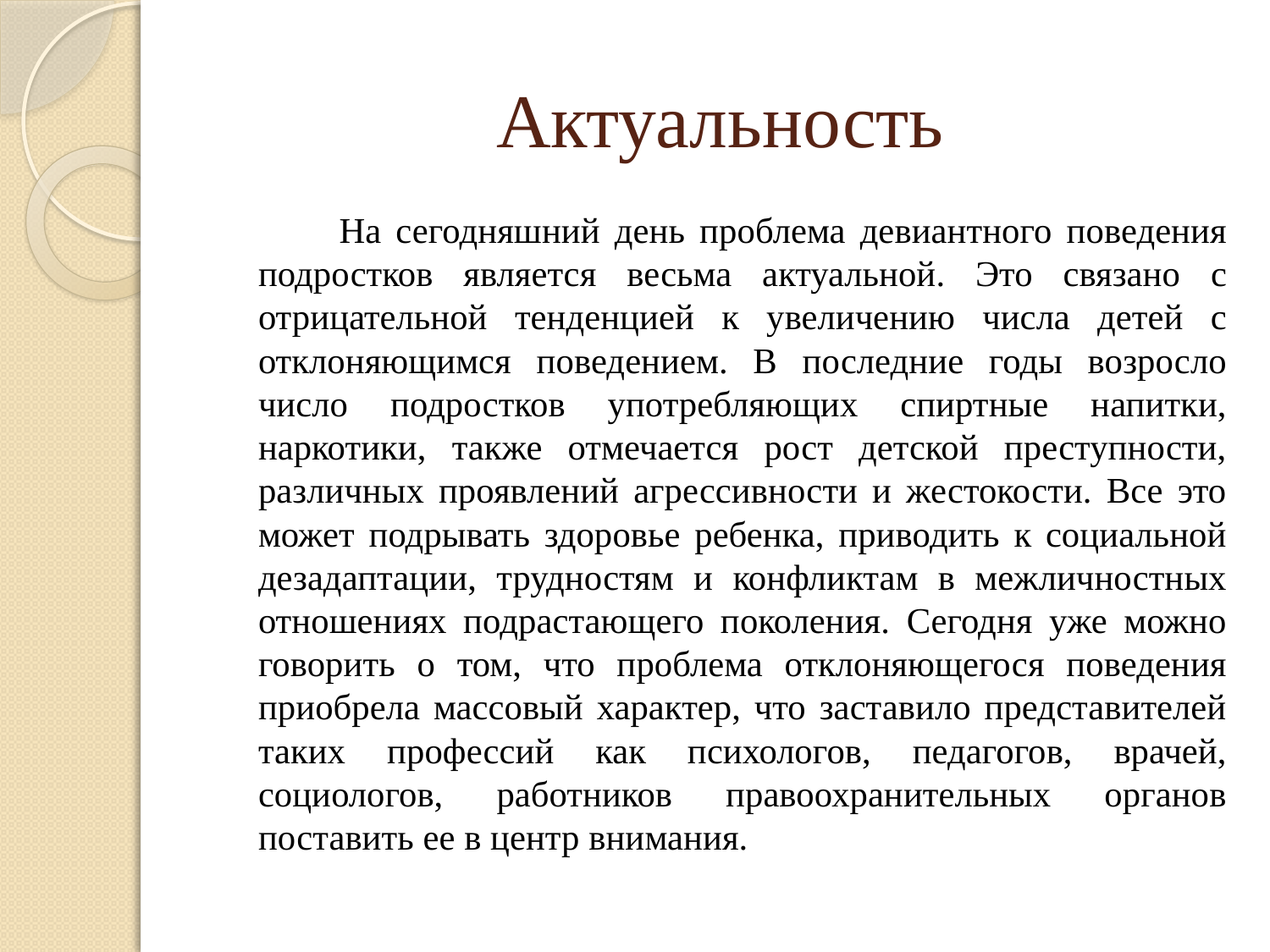

# Актуальность
        На сегодняшний день проблема девиантного поведения подростков является весьма актуальной. Это связано с отрицательной тенденцией к увеличению числа детей с отклоняющимся поведением. В последние годы возросло число подростков употребляющих спиртные напитки, наркотики, также отмечается рост детской преступности, различных проявлений агрессивности и жестокости. Все это может подрывать здоровье ребенка, приводить к социальной дезадаптации, трудностям и конфликтам в межличностных отношениях подрастающего поколения. Сегодня уже можно говорить о том, что проблема отклоняющегося поведения приобрела массовый характер, что заставило представителей таких профессий как психологов, педагогов, врачей, социологов, работников правоохранительных органов поставить ее в центр внимания.